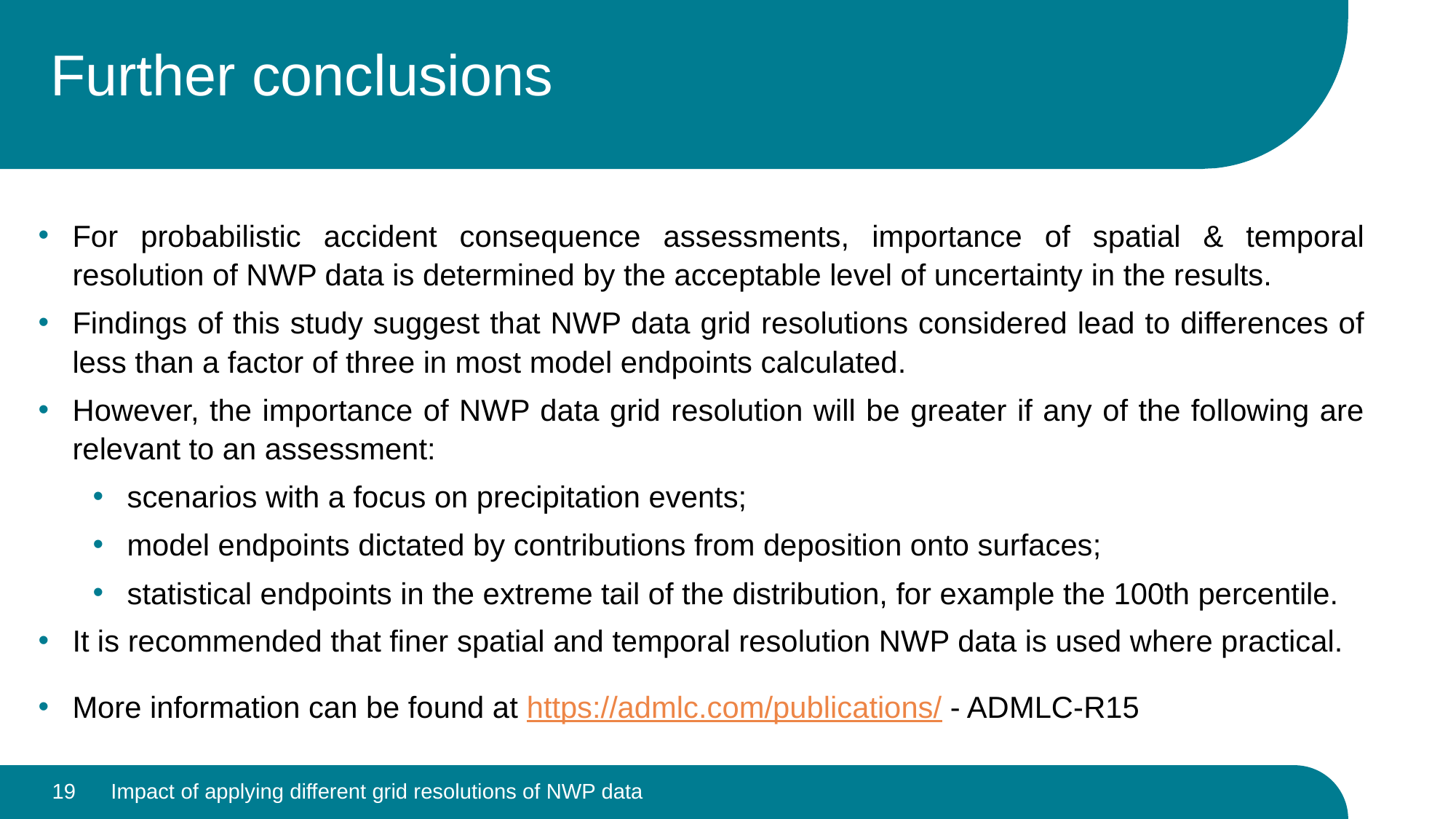

# Further conclusions
For probabilistic accident consequence assessments, importance of spatial & temporal resolution of NWP data is determined by the acceptable level of uncertainty in the results.
Findings of this study suggest that NWP data grid resolutions considered lead to differences of less than a factor of three in most model endpoints calculated.
However, the importance of NWP data grid resolution will be greater if any of the following are relevant to an assessment:
scenarios with a focus on precipitation events;
model endpoints dictated by contributions from deposition onto surfaces;
statistical endpoints in the extreme tail of the distribution, for example the 100th percentile.
It is recommended that finer spatial and temporal resolution NWP data is used where practical.
More information can be found at https://admlc.com/publications/ - ADMLC-R15
19
Impact of applying different grid resolutions of NWP data